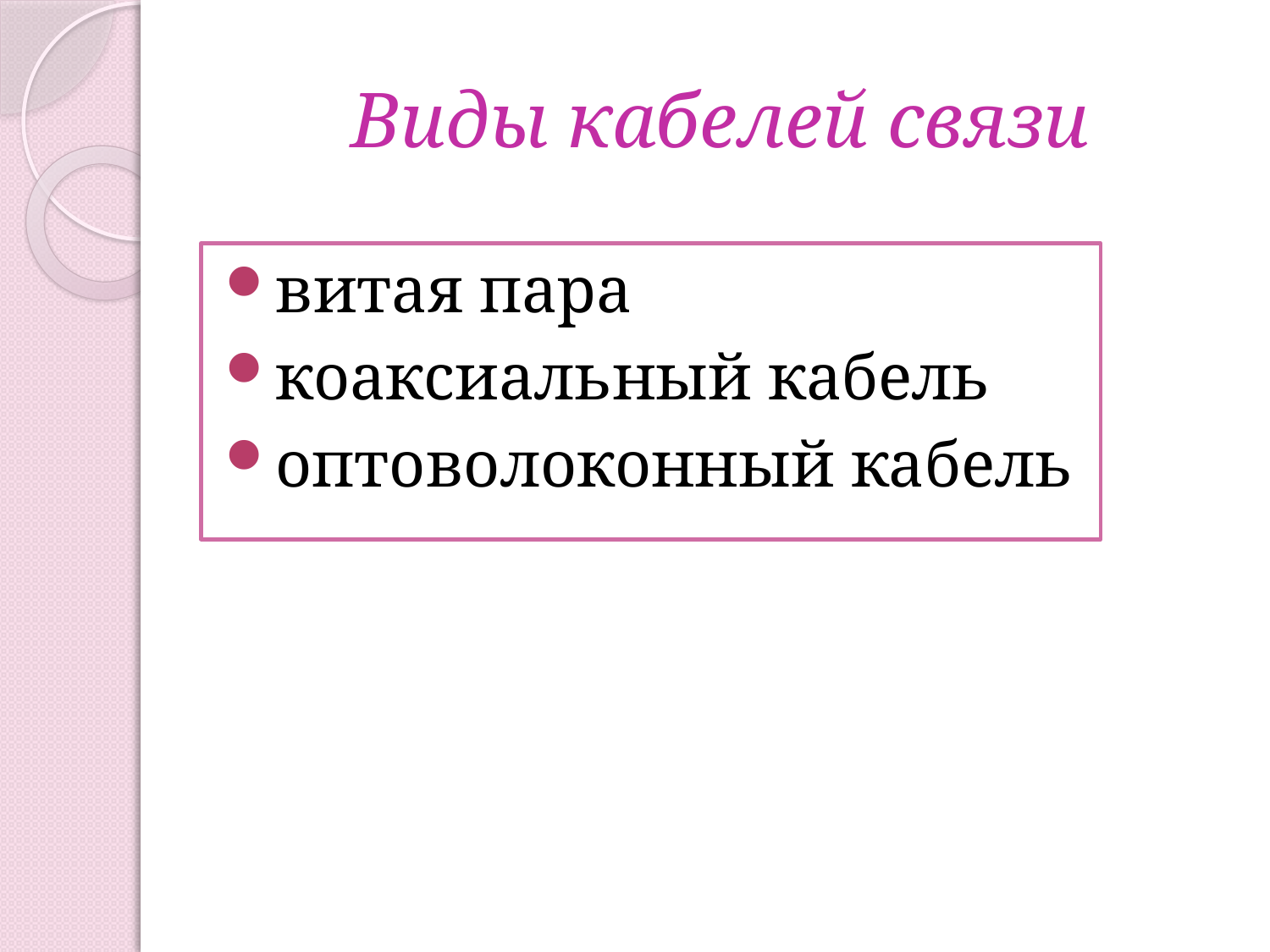

# Виды кабелей связи
витая пара
коаксиальный кабель
оптоволоконный кабель